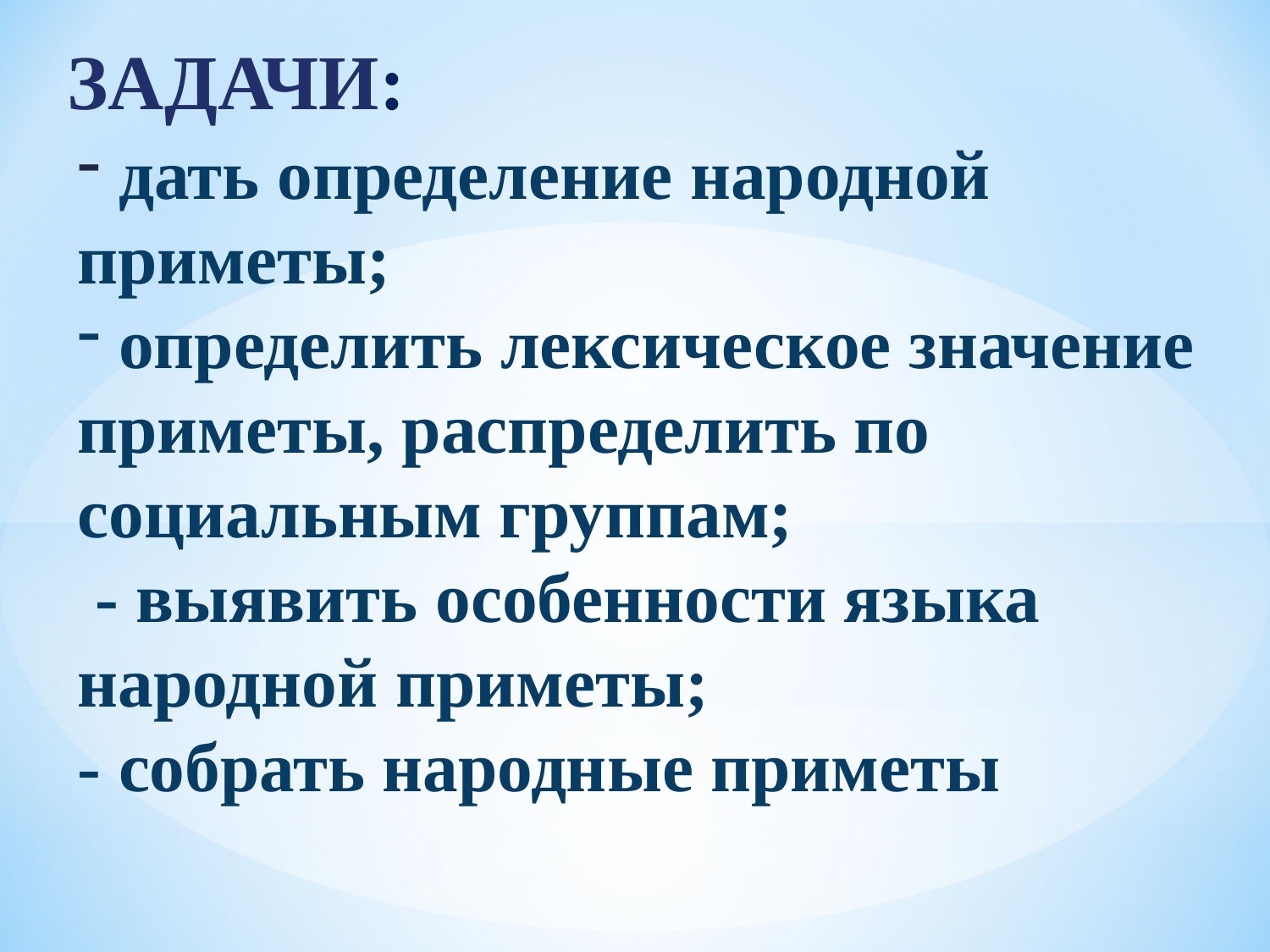

ЗАДАЧИ:

 дать определение народной приметы;
 определить лексическое значение приметы, распределить по социальным группам;
 - выявить особенности языка народной приметы;
- собрать народные приметы